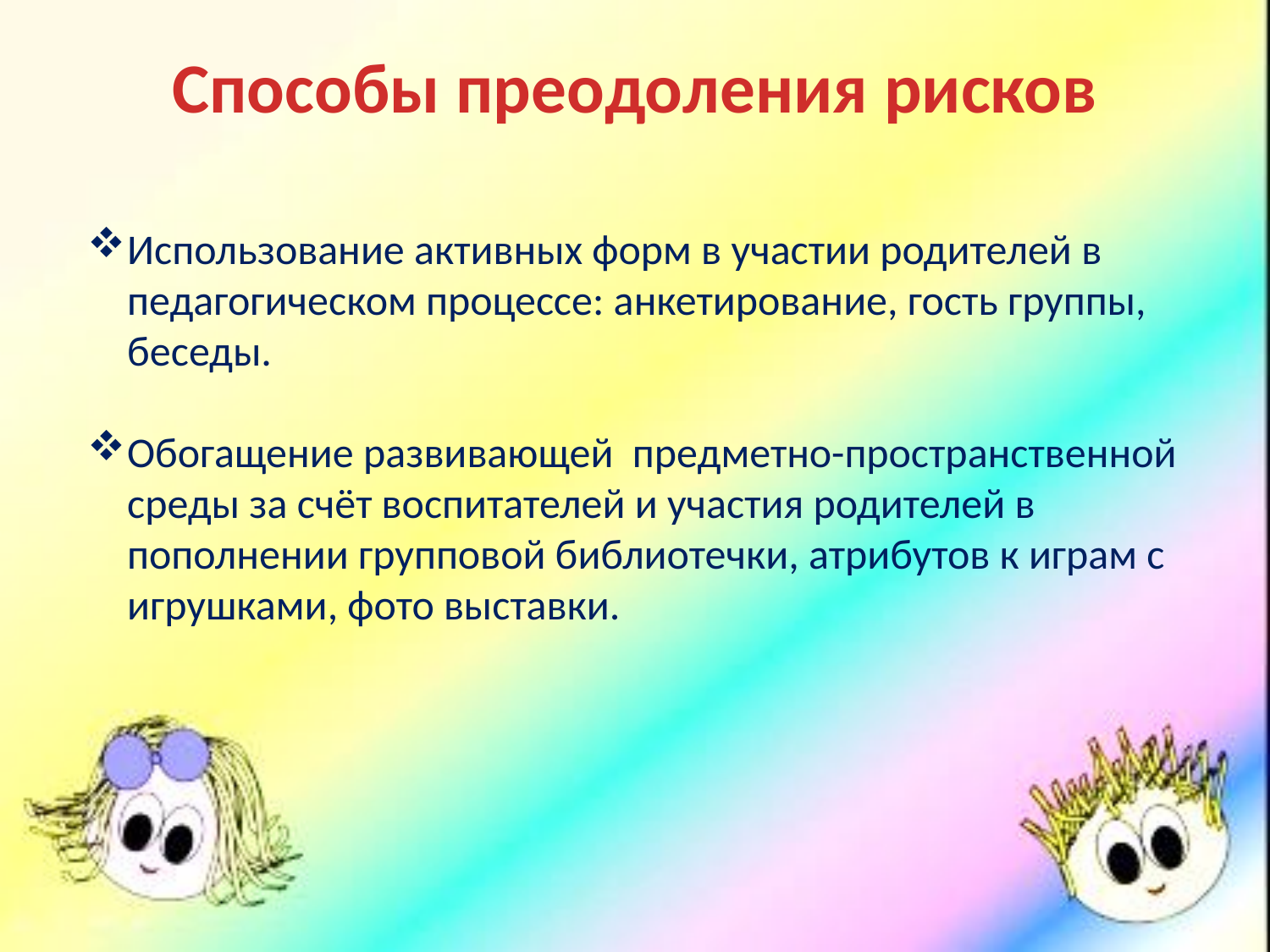

Способы преодоления рисков
Использование активных форм в участии родителей в педагогическом процессе: анкетирование, гость группы, беседы.

Обогащение развивающей  предметно-пространственной среды за счёт воспитателей и участия родителей в пополнении групповой библиотечки, атрибутов к играм с игрушками, фото выставки.